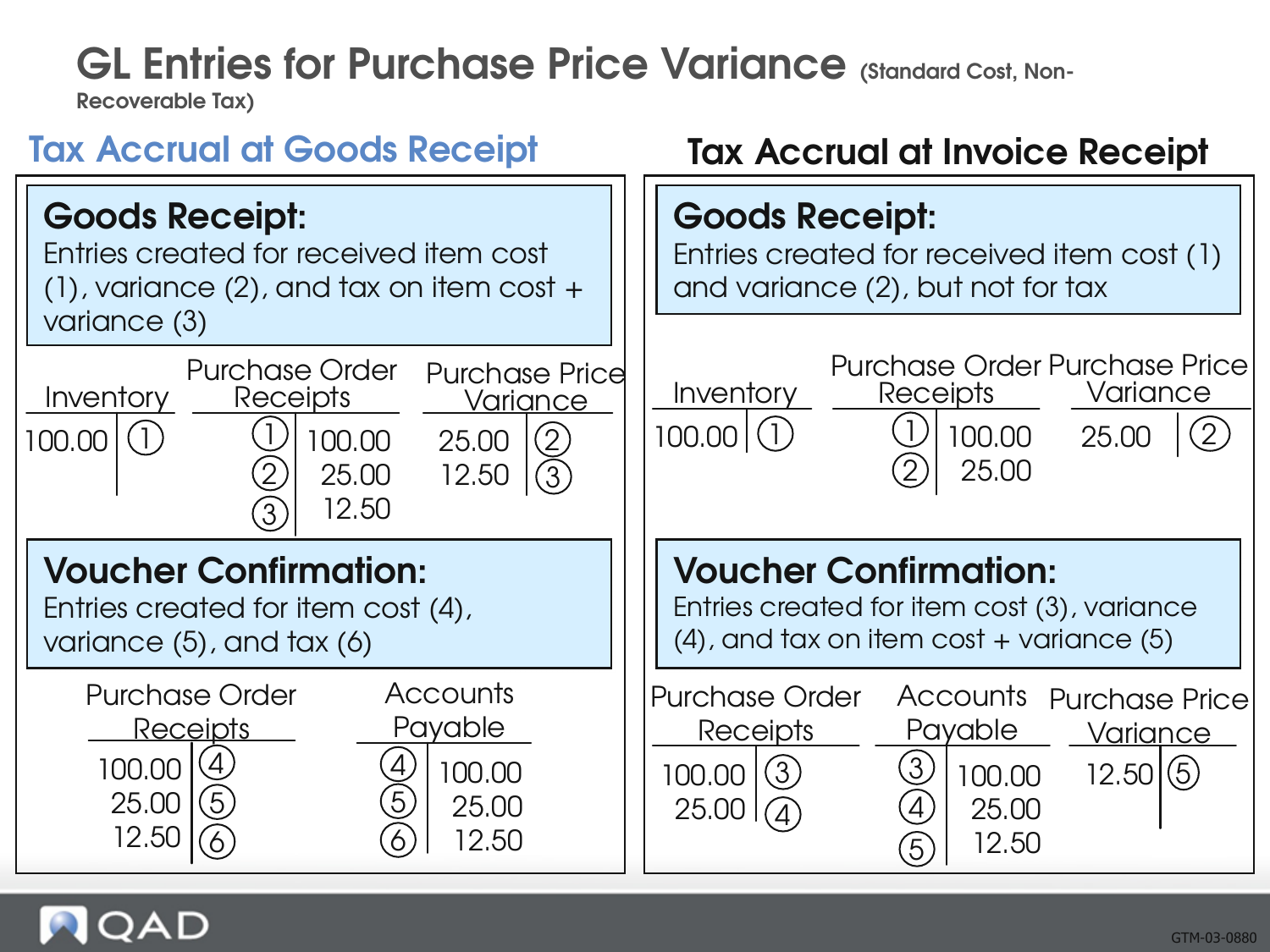

# GL Entries for Purchase Price Variance (Standard Cost, Non-Recoverable Tax)
Tax Accrual at Goods Receipt
Tax Accrual at Invoice Receipt

Goods Receipt:
Entries created for received item cost (1), variance (2), and tax on item cost + variance (3)
Goods Receipt:
Entries created for received item cost (1) and variance (2), but not for tax
Purchase Price Variance
Inventory

100.00
1
Purchase Order Receipts

100.00
25.00
1
2
Inventory

100.00
1
Purchase Order Receipts

100.00
25.00
12.50
1
2
3
Purchase Price Variance

25.00
12.50
2

25.00

2
3
Voucher Confirmation:
Entries created for item cost (4), variance (5), and tax (6)
Voucher Confirmation:
Entries created for item cost (3), variance (4), and tax on item cost + variance (5)
Accounts
Payable
Purchase Order Receipts
Purchase Order Receipts

100.00
25.00
3
4
Accounts
Payable
Purchase Price Variance

12.50
5

100.00
25.00
12.50
4

100.00
25.00
12.50
4
100.00
25.00
12.50
3
5
5
4
6
6
5
GTM-03-0880